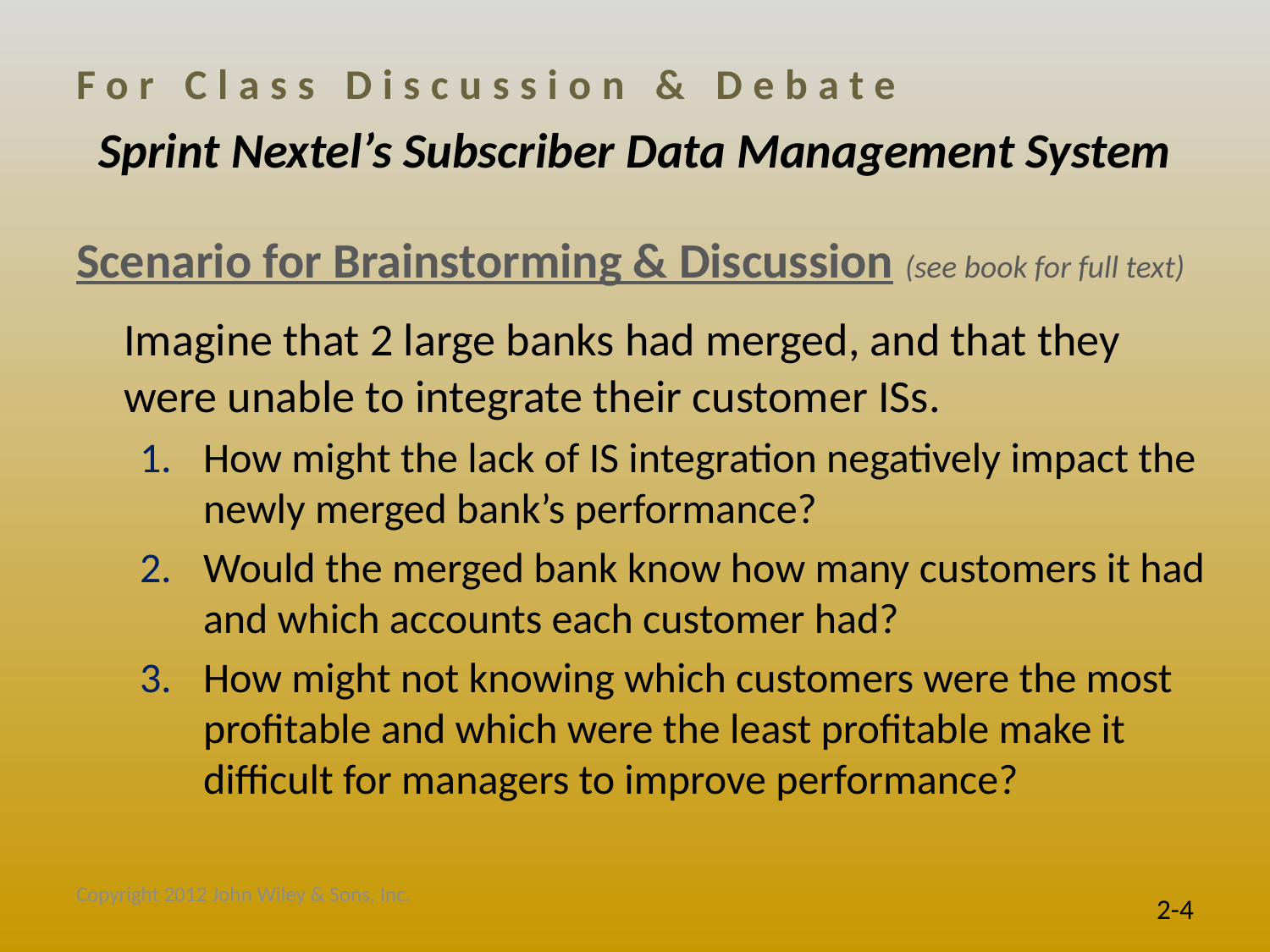

# For Class Discussion & Debate
Sprint Nextel’s Subscriber Data Management System
Scenario for Brainstorming & Discussion (see book for full text)
	Imagine that 2 large banks had merged, and that they were unable to integrate their customer ISs.
How might the lack of IS integration negatively impact the newly merged bank’s performance?
Would the merged bank know how many customers it had and which accounts each customer had?
How might not knowing which customers were the most profitable and which were the least profitable make it difficult for managers to improve performance?
Copyright 2012 John Wiley & Sons, Inc.
2-4